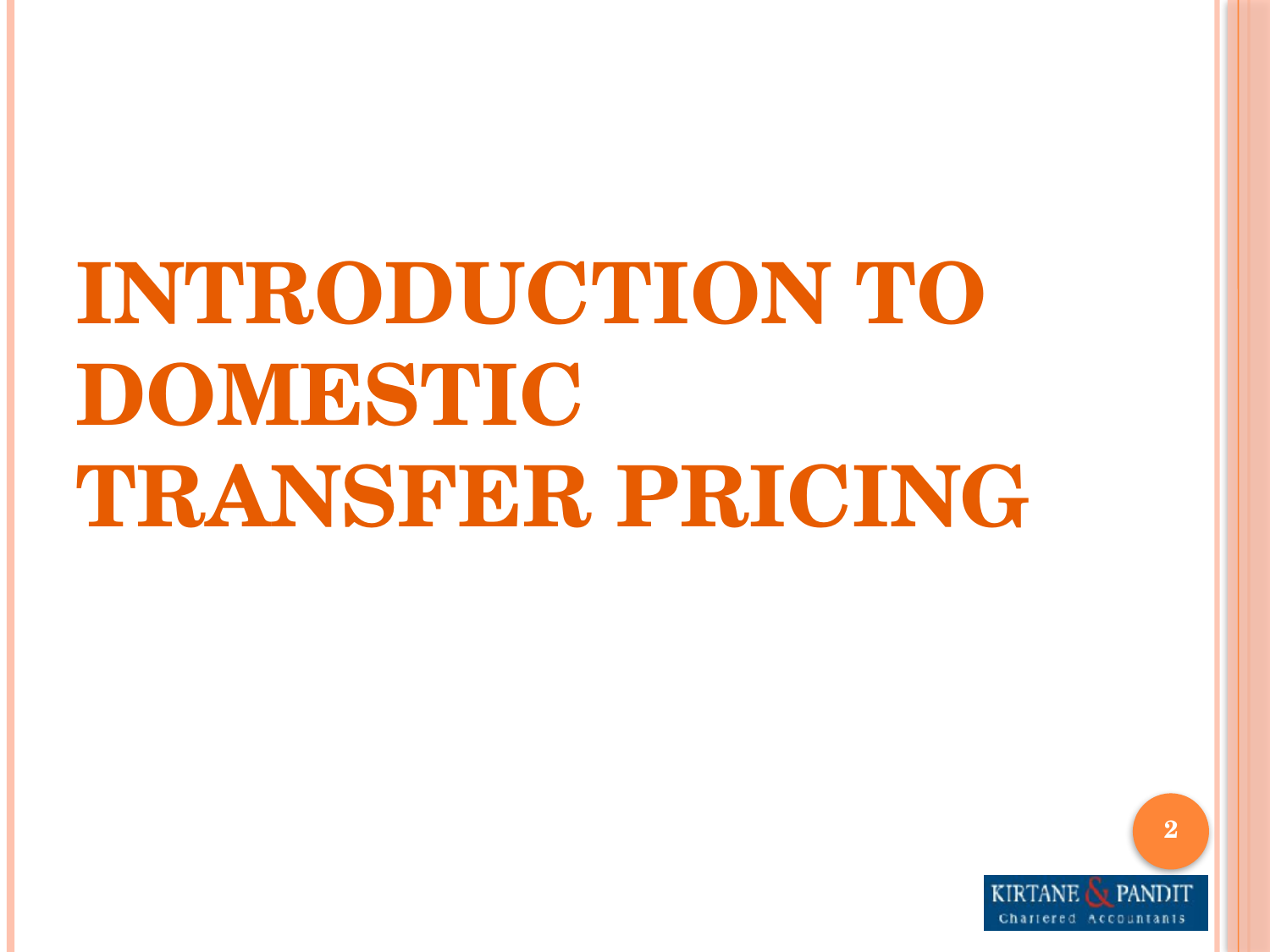

# Introduction to Domestic Transfer Pricing

2